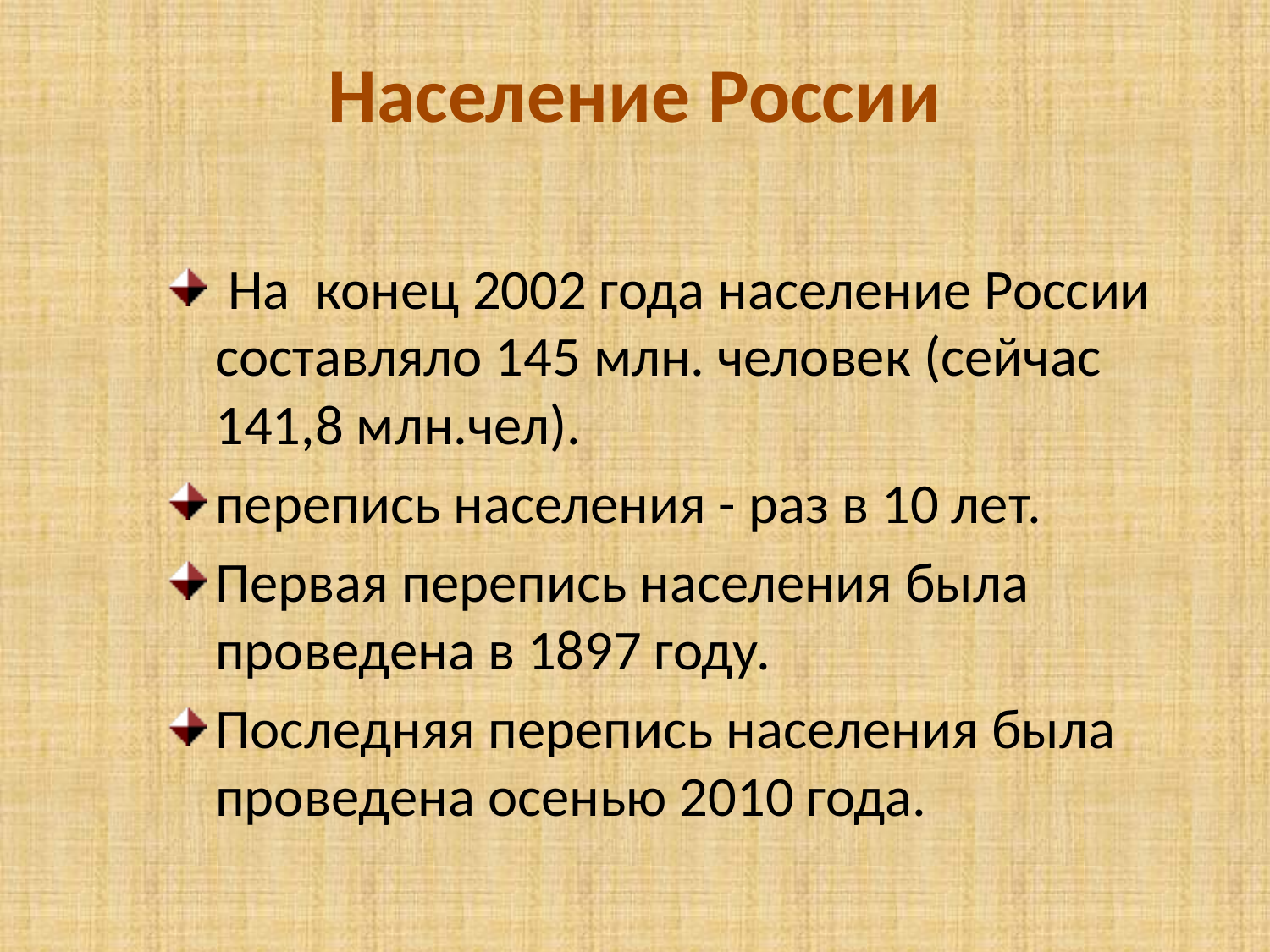

# Население России
 На  конец 2002 года население России составляло 145 млн. человек (сейчас 141,8 млн.чел).
перепись населения - раз в 10 лет.
Первая перепись населения была проведена в 1897 году.
Последняя перепись населения была проведена осенью 2010 года.